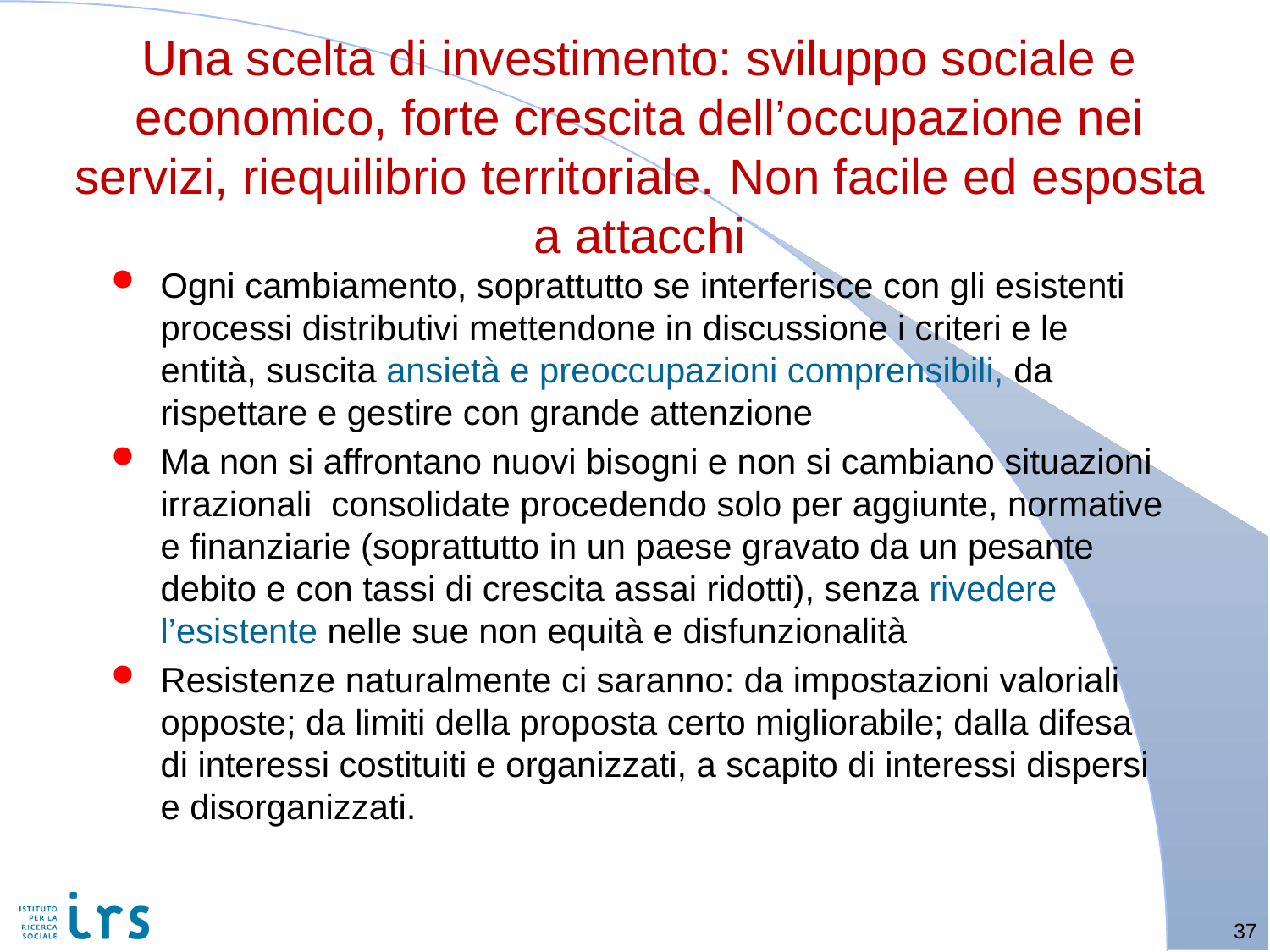

# Una scelta di investimento: sviluppo sociale e economico, forte crescita dell’occupazione nei servizi, riequilibrio territoriale. Non facile ed esposta a attacchi
Ogni cambiamento, soprattutto se interferisce con gli esistenti processi distributivi mettendone in discussione i criteri e le entità, suscita ansietà e preoccupazioni comprensibili, da rispettare e gestire con grande attenzione
Ma non si affrontano nuovi bisogni e non si cambiano situazioni irrazionali  consolidate procedendo solo per aggiunte, normative e finanziarie (soprattutto in un paese gravato da un pesante debito e con tassi di crescita assai ridotti), senza rivedere l’esistente nelle sue non equità e disfunzionalità
Resistenze naturalmente ci saranno: da impostazioni valoriali opposte; da limiti della proposta certo migliorabile; dalla difesa di interessi costituiti e organizzati, a scapito di interessi dispersi e disorganizzati.

37